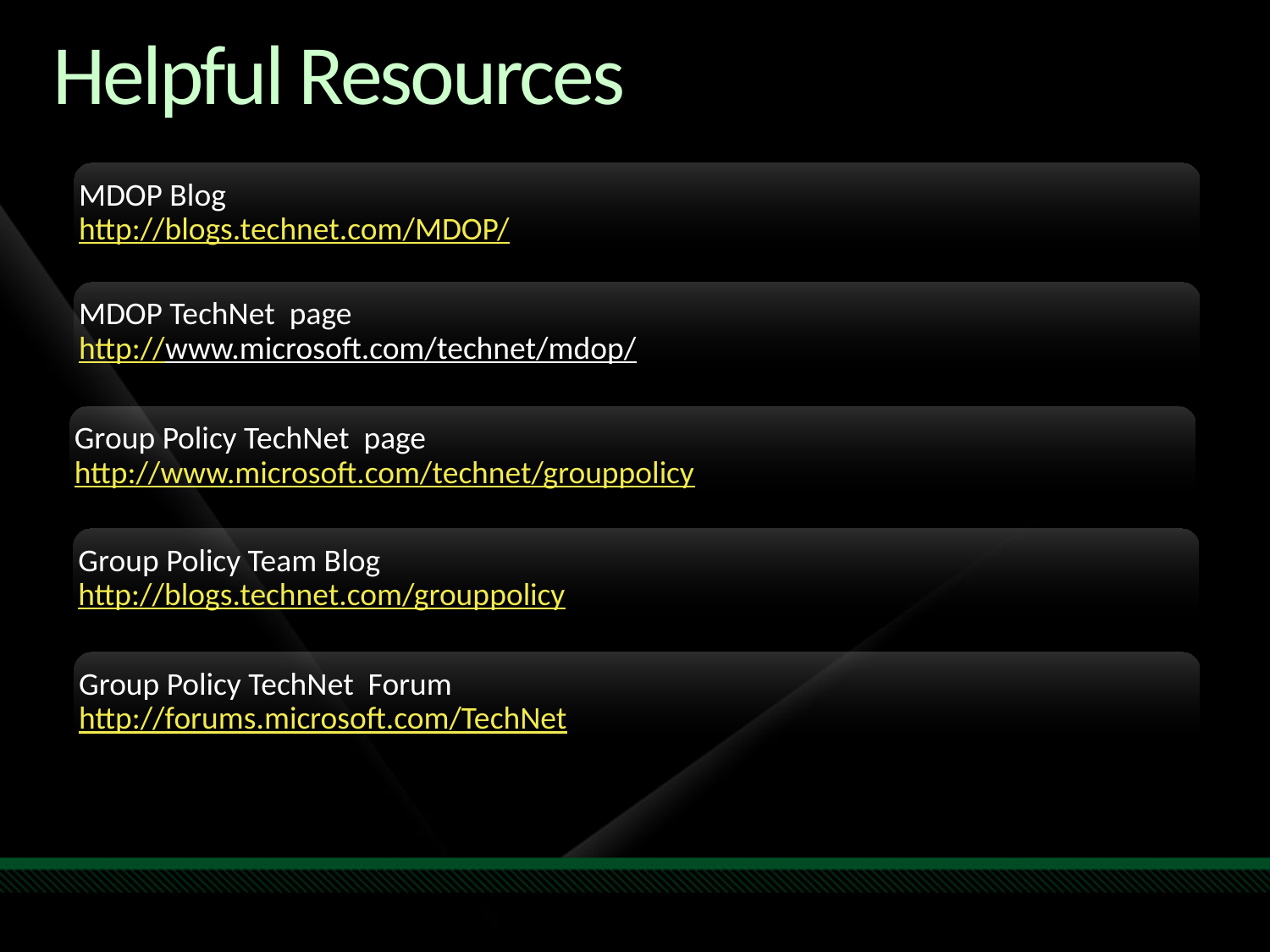

# Helpful Resources
MDOP Blog
http://blogs.technet.com/MDOP/
MDOP TechNet  page
http://www.microsoft.com/technet/mdop/
Group Policy TechNet  page
http://www.microsoft.com/technet/grouppolicy
Group Policy Team Blog
http://blogs.technet.com/grouppolicy
Group Policy TechNet  Forum
http://forums.microsoft.com/TechNet